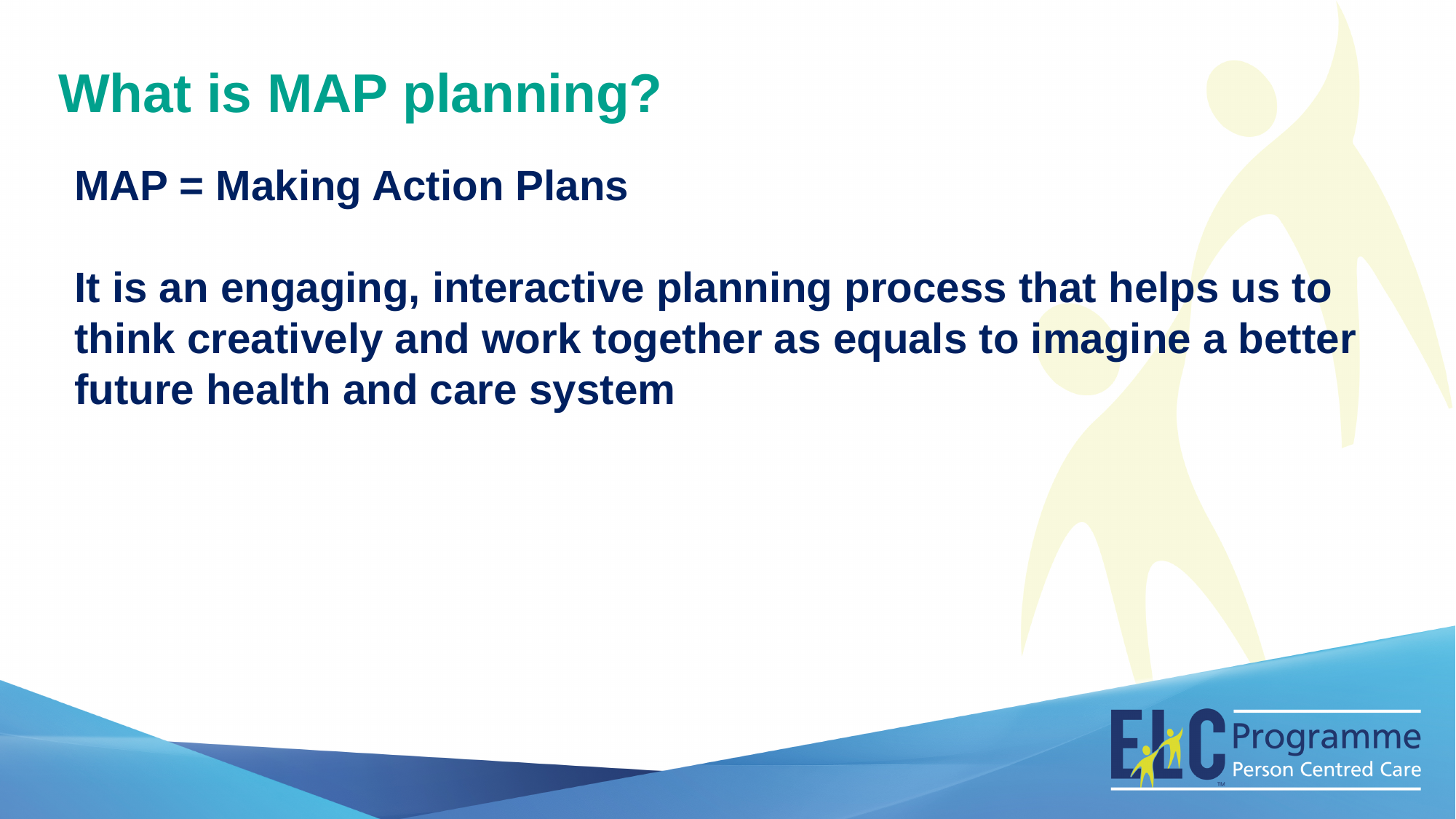

What is MAP planning?
MAP = Making Action Plans

It is an engaging, interactive planning process that helps us to think creatively and work together as equals to imagine a better future health and care system